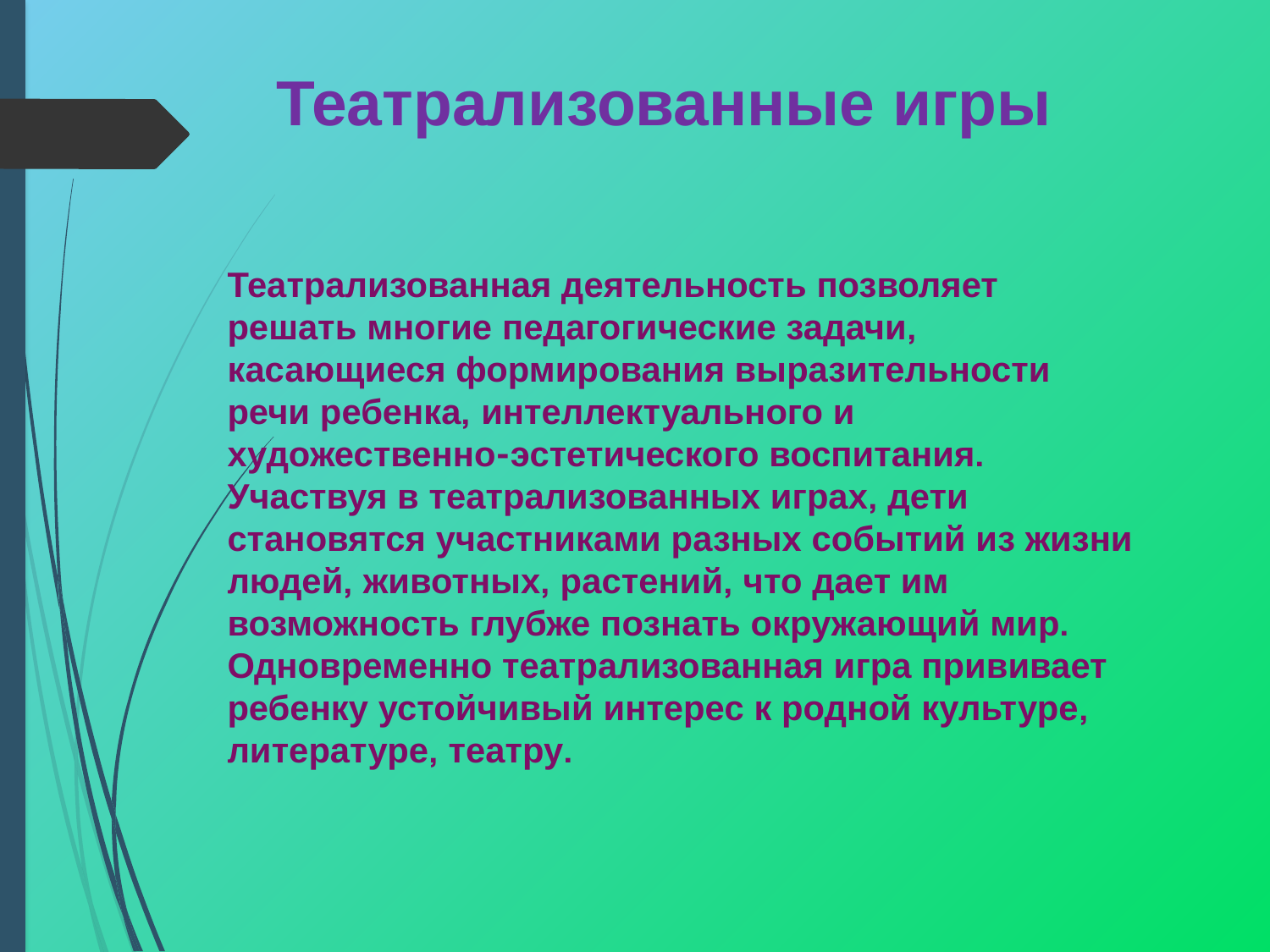

Театрализованные игры
Театрализованная деятельность позволяет решать многие педагогические задачи, касающиеся формирования выразительности речи ребенка, интеллектуального и художественно-эстетического воспитания. Участвуя в театрализованных играх, дети становятся участниками разных событий из жизни людей, животных, растений, что дает им возможность глубже познать окружающий мир. Одновременно театрализованная игра прививает ребенку устойчивый интерес к родной культуре, литературе, театру.